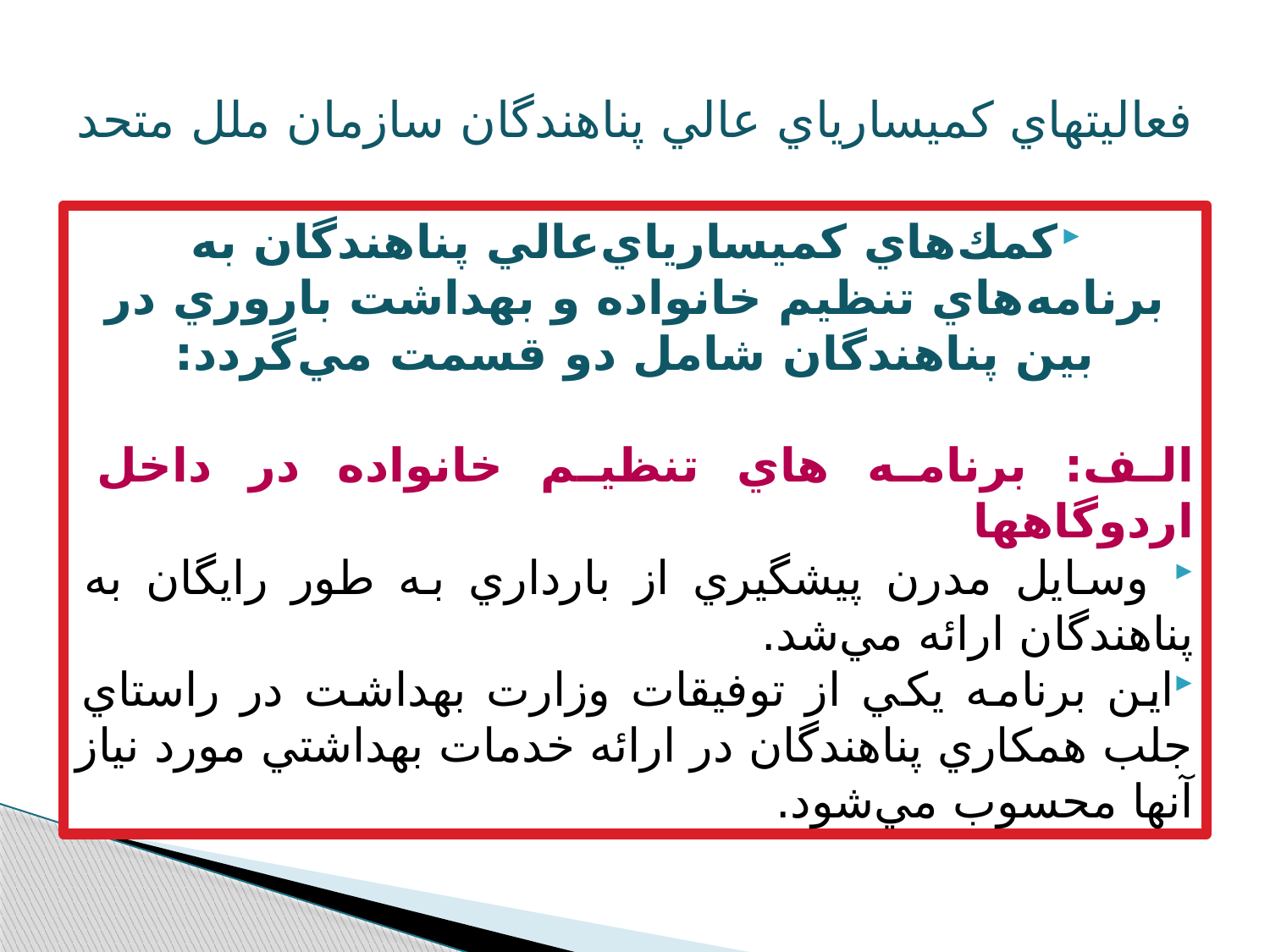

# فعاليتهاي كميسارياي عالي پناهندگان سازمان ملل متحد
كمك‌هاي كميسارياي‌عالي پناهندگان به برنامه‌هاي تنظيم خانواده و بهداشت باروري در بين پناهندگان شامل دو قسمت مي‌گردد:

الف: برنامه هاي تنظيم خانواده در داخل اردوگاهها
 وسايل مدرن پيشگيري از بارداري به طور رايگان به پناهندگان ارائه مي‌شد.
اين برنامه يكي از توفيقات وزارت بهداشت در راستاي جلب همكاري پناهندگان در ارائه خدمات بهداشتي مورد نياز آنها محسوب مي‌شود.